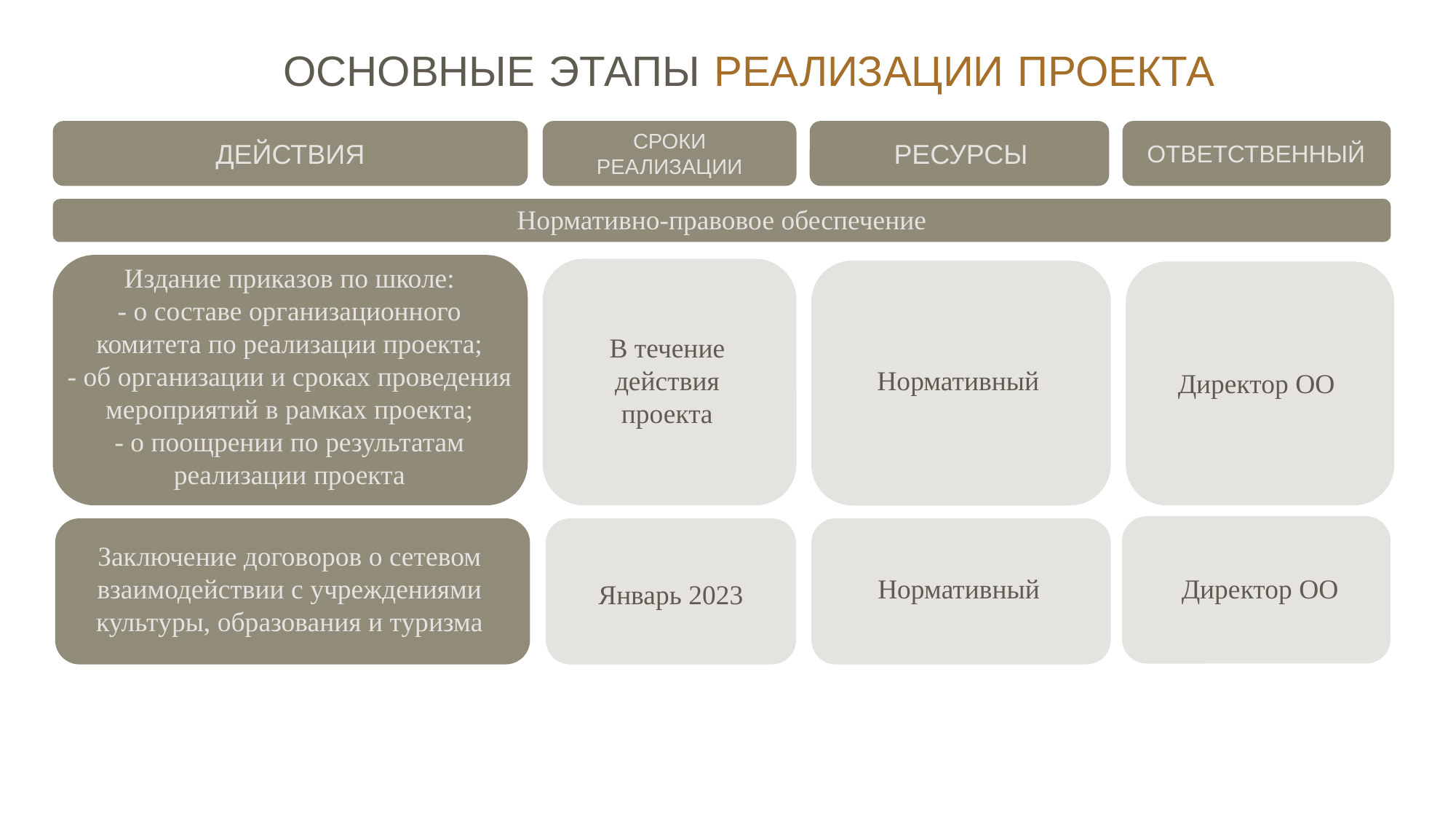

ОСНОВНЫЕ ЭТАПЫ РЕАЛИЗАЦИИ ПРОЕКТА

СРОКИ РЕАЛИЗАЦИИ
ДЕЙСТВИЯ
РЕСУРСЫ
ОТВЕТСТВЕННЫЙ
Нормативно-правовое обеспечение

Издание приказов по школе:
- о составе организационного комитета по реализации проекта;
- об организации и сроках проведения мероприятий в рамках проекта;
- о поощрении по результатам реализации проекта

В течение действия проекта
Нормативный
Директор ОО

Заключение договоров о сетевом взаимодействии с учреждениями культуры, образования и туризма
Нормативный
Директор ОО
Январь 2023